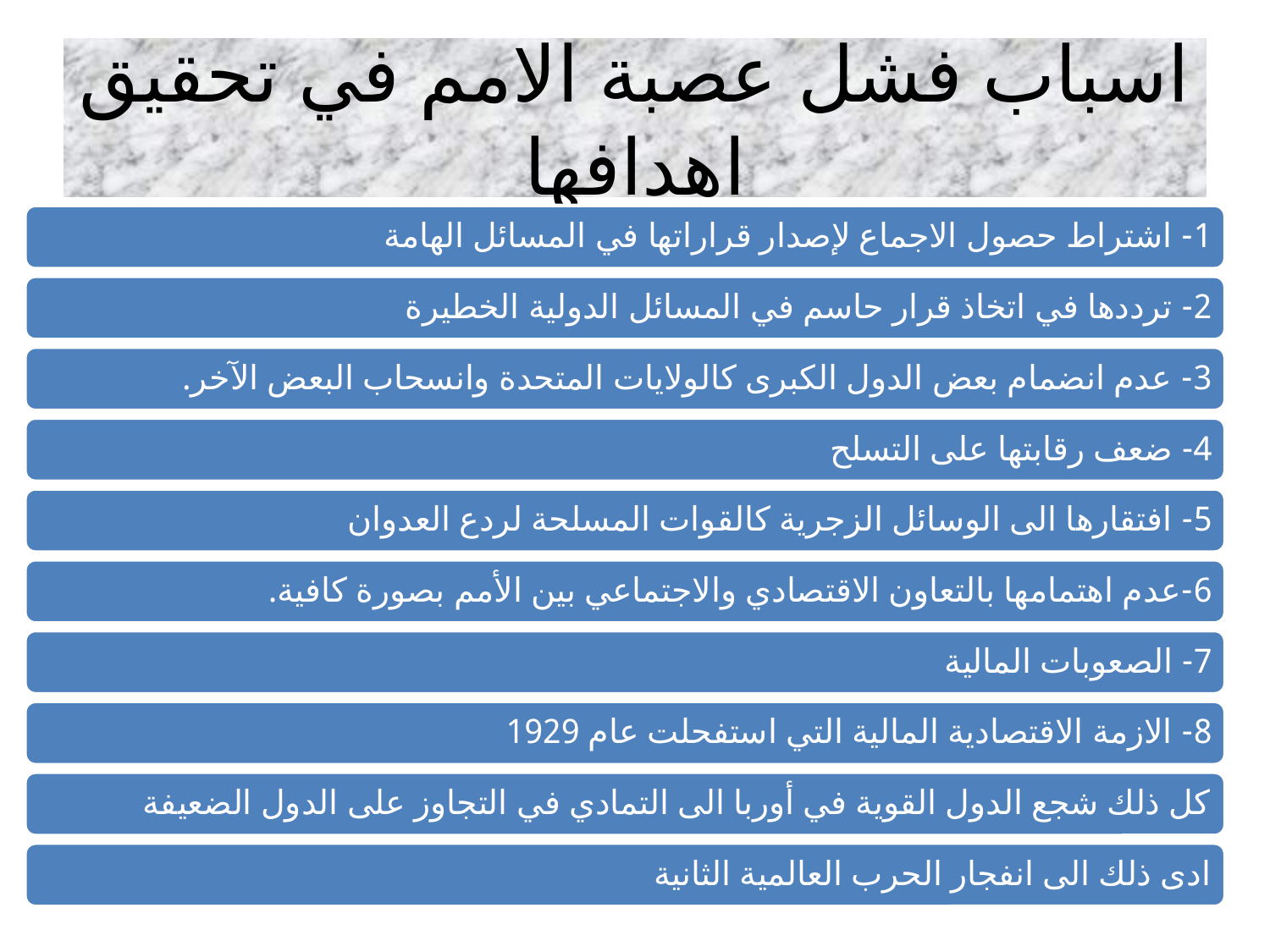

# اسباب فشل عصبة الامم في تحقيق اهدافها
1- اشتراط حصول الاجماع لإصدار قراراتها في المسائل الهامة
2- ترددها في اتخاذ قرار حاسم في المسائل الدولية الخطيرة
3- عدم انضمام بعض الدول الكبرى كالولايات المتحدة وانسحاب البعض الآخر.
4- ضعف رقابتها على التسلح
5- افتقارها الى الوسائل الزجرية كالقوات المسلحة لردع العدوان
6-عدم اهتمامها بالتعاون الاقتصادي والاجتماعي بين الأمم بصورة كافية.
7- الصعوبات المالية
8- الازمة الاقتصادية المالية التي استفحلت عام 1929
كل ذلك شجع الدول القوية في أوربا الى التمادي في التجاوز على الدول الضعيفة
ادى ذلك الى انفجار الحرب العالمية الثانية